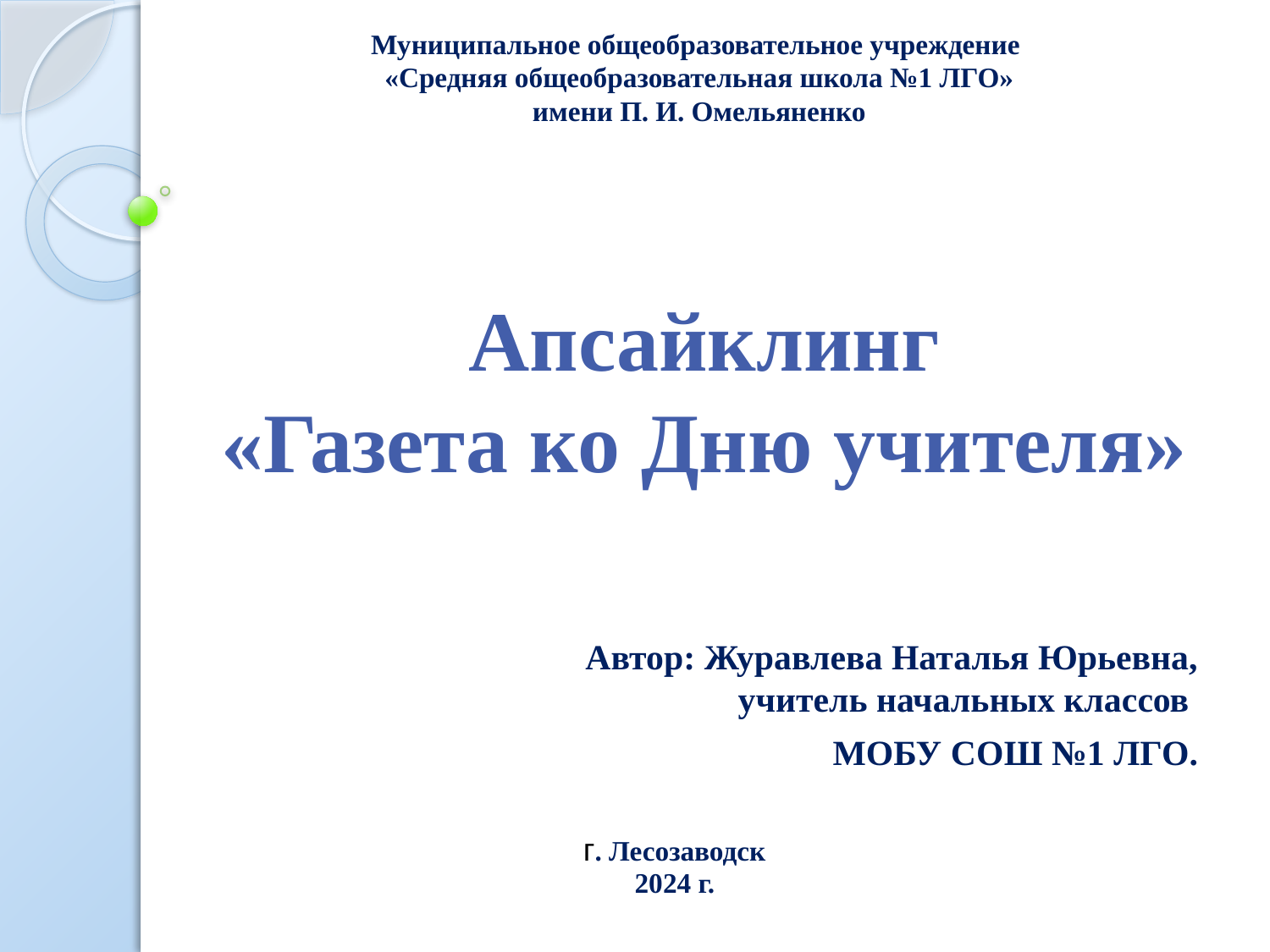

# Апсайклинг «Газета ко Дню учителя»
Муниципальное общеобразовательное учреждение
«Средняя общеобразовательная школа №1 ЛГО»
имени П. И. Омельяненко
Автор: Журавлева Наталья Юрьевна, учитель начальных классов
МОБУ СОШ №1 ЛГО.

г. Лесозаводск
2024 г.